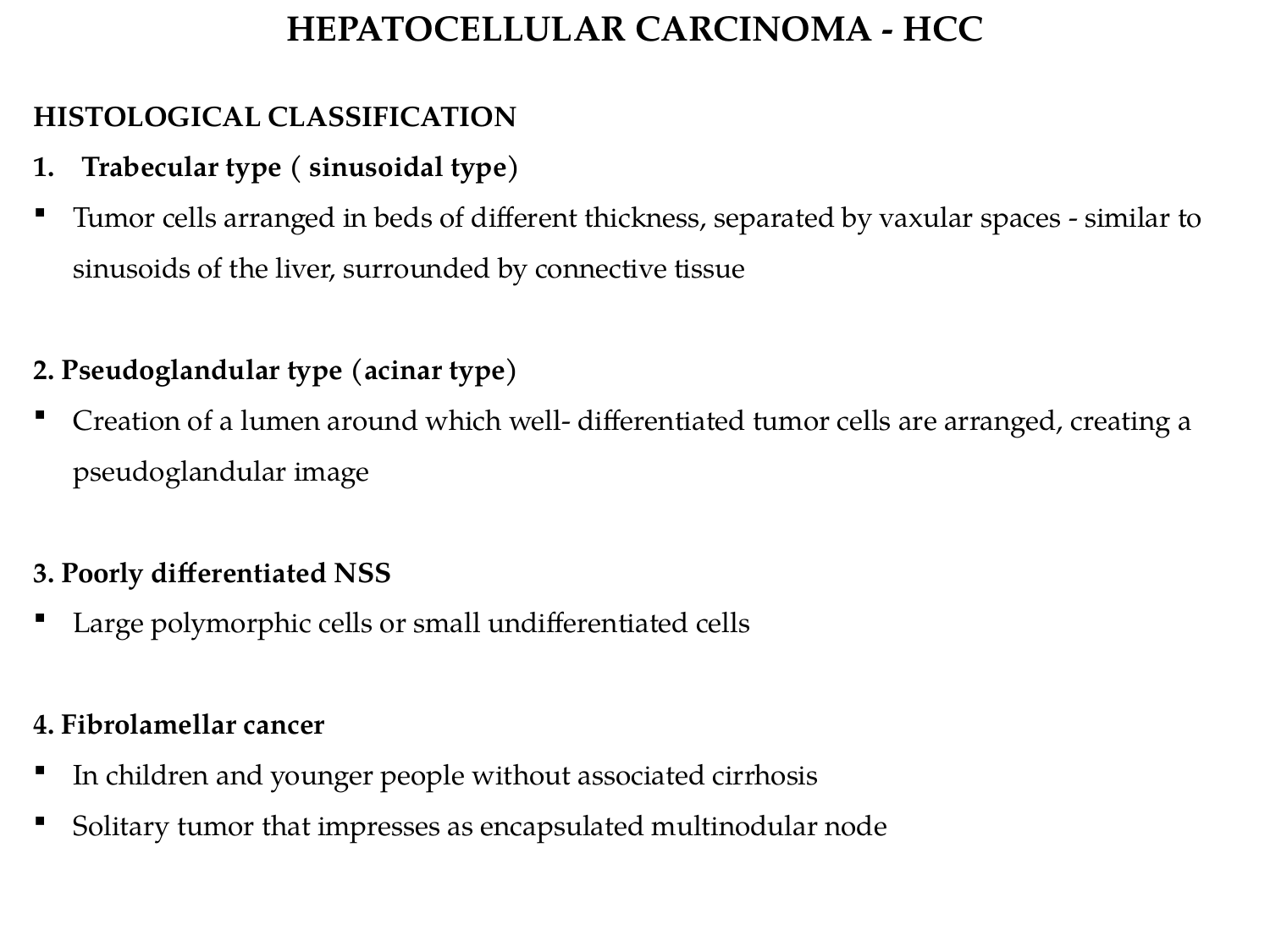

HEPATOCELLULAR CARCINOMA - HCC
HISTOLOGICAL CLASSIFICATION
Trabecular type ( sinusoidal type)
Tumor cells arranged in beds of different thickness, separated by vaxular spaces - similar to sinusoids of the liver, surrounded by connective tissue

2. Pseudoglandular type (acinar type)
Creation of a lumen around which well- differentiated tumor cells are arranged, creating a pseudoglandular image

3. Poorly differentiated NSS
Large polymorphic cells or small undifferentiated cells

4. Fibrolamellar cancer
In children and younger people without associated cirrhosis
Solitary tumor that impresses as encapsulated multinodular node